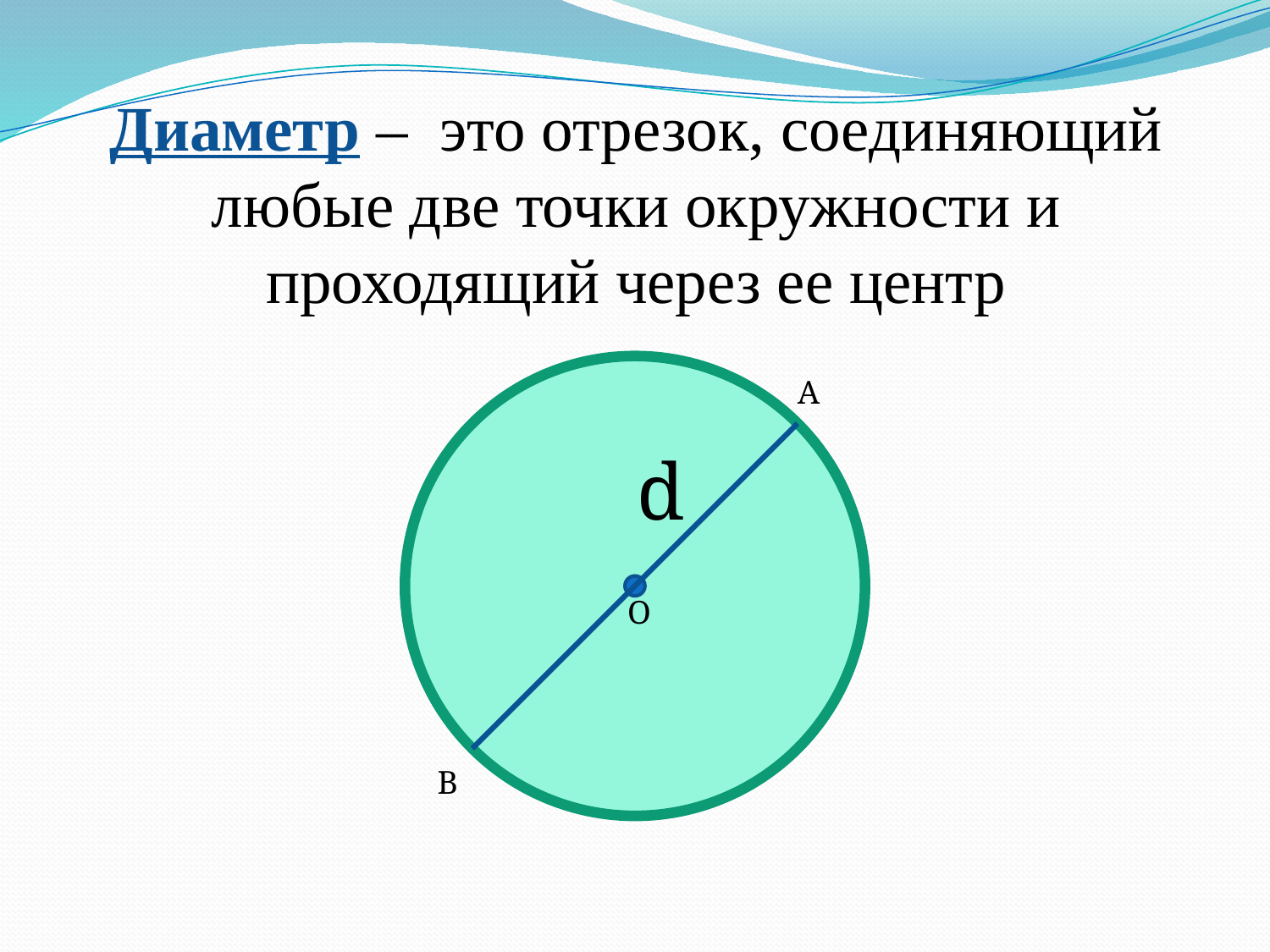

# Диаметр –  это отрезок, соединяющий любые две точки окружности и проходящий через ее центр

A
d

О
В